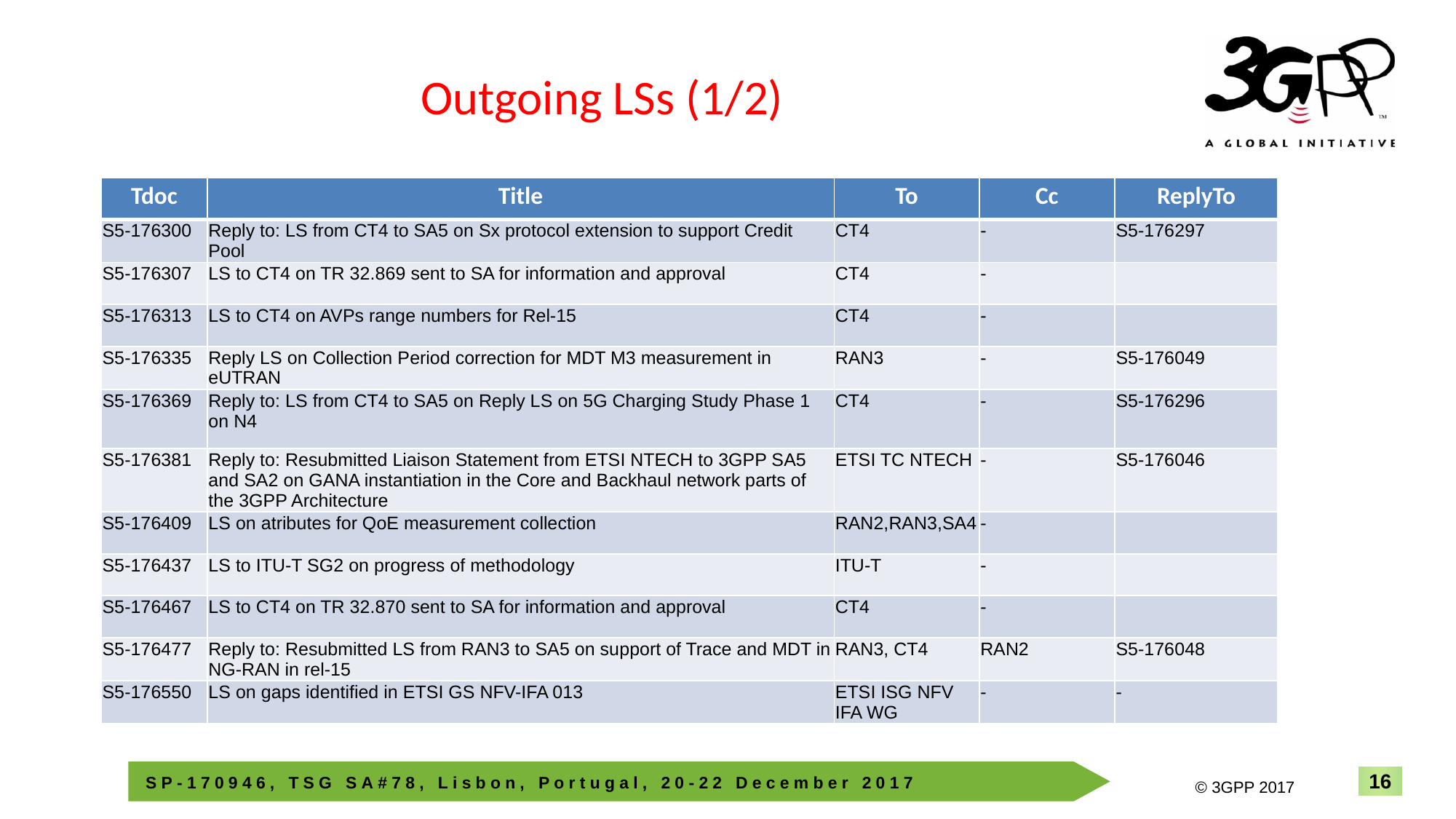

# Outgoing LSs (1/2)
| Tdoc | Title | To | Cc | ReplyTo |
| --- | --- | --- | --- | --- |
| S5-176300 | Reply to: LS from CT4 to SA5 on Sx protocol extension to support Credit Pool | CT4 | - | S5-176297 |
| S5-176307 | LS to CT4 on TR 32.869 sent to SA for information and approval | CT4 | - |  |
| S5-176313 | LS to CT4 on AVPs range numbers for Rel-15 | CT4 | - |  |
| S5-176335 | Reply LS on Collection Period correction for MDT M3 measurement in eUTRAN | RAN3 | - | S5-176049 |
| S5-176369 | Reply to: LS from CT4 to SA5 on Reply LS on 5G Charging Study Phase 1 on N4 | CT4 | - | S5-176296 |
| S5-176381 | Reply to: Resubmitted Liaison Statement from ETSI NTECH to 3GPP SA5 and SA2 on GANA instantiation in the Core and Backhaul network parts of the 3GPP Architecture | ETSI TC NTECH | - | S5-176046 |
| S5-176409 | LS on atributes for QoE measurement collection | RAN2,RAN3,SA4 | - |  |
| S5-176437 | LS to ITU-T SG2 on progress of methodology | ITU-T | - |  |
| S5-176467 | LS to CT4 on TR 32.870 sent to SA for information and approval | CT4 | - |  |
| S5-176477 | Reply to: Resubmitted LS from RAN3 to SA5 on support of Trace and MDT in NG-RAN in rel-15 | RAN3, CT4 | RAN2 | S5-176048 |
| S5-176550 | LS on gaps identified in ETSI GS NFV-IFA 013 | ETSI ISG NFV IFA WG | - | - |